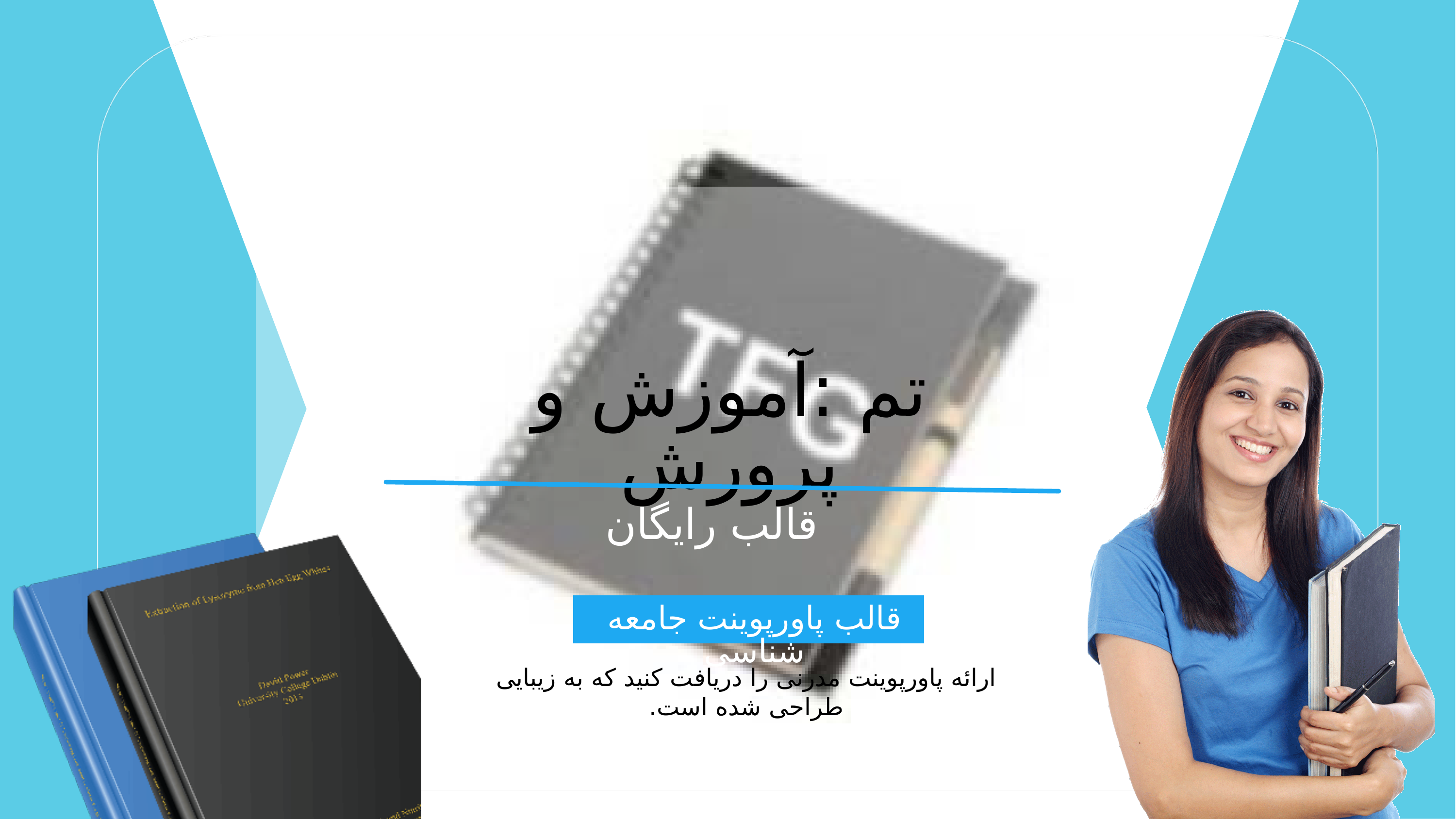

TFG

تم :آموزش و پرورش

قالب رایگان

قالب پاورپوینت جامعه شناسی
ارائه پاورپوینت مدرنی را دریافت کنید که به زیبایی طراحی شده است.